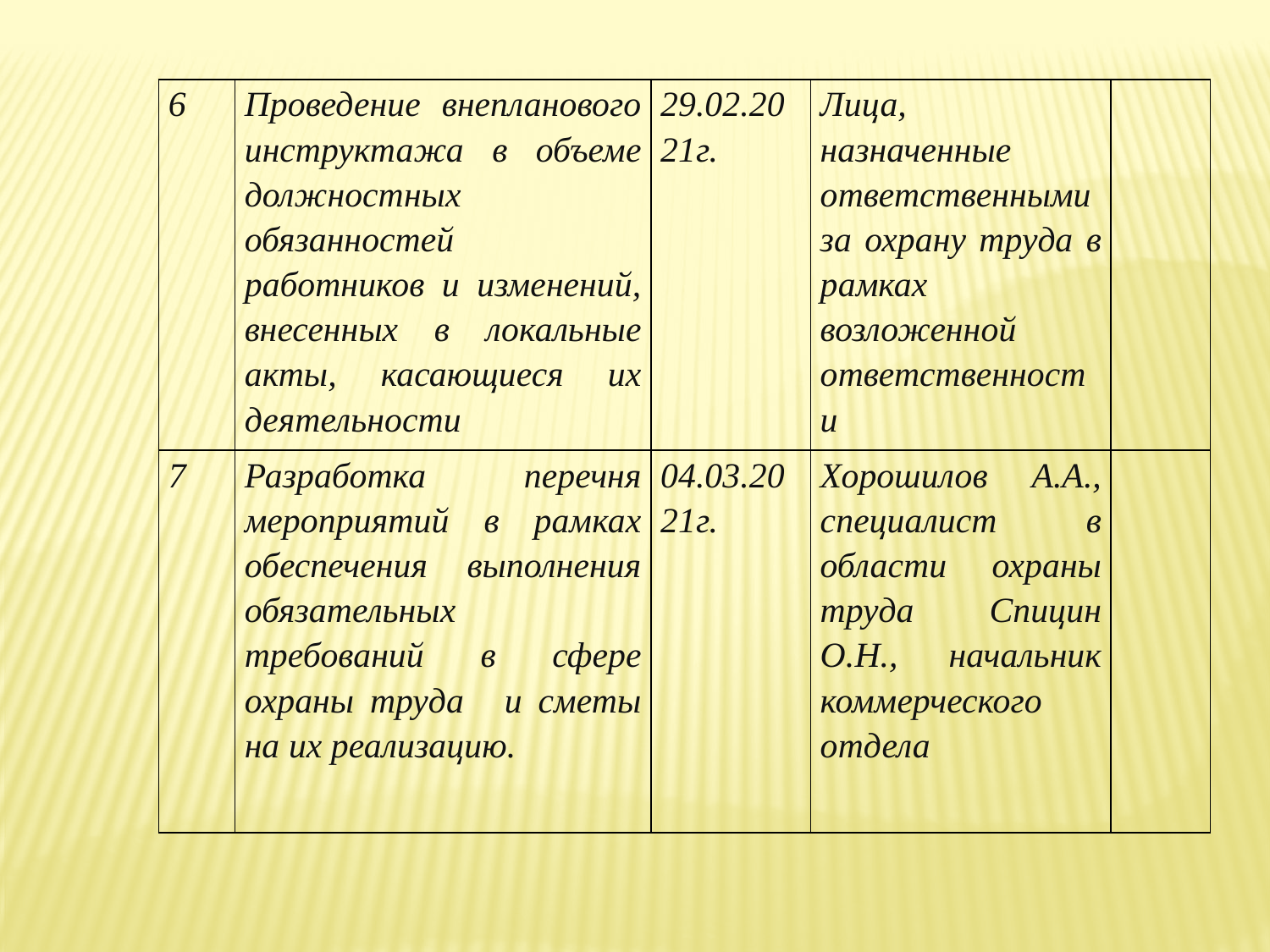

| 6 | Проведение внепланового инструктажа в объеме должностных обязанностей работников и изменений, внесенных в локальные акты, касающиеся их деятельности | 29.02.2021г. | Лица, назначенные ответственными за охрану труда в рамках возложенной ответственности |  |
| --- | --- | --- | --- | --- |
| 7 | Разработка перечня мероприятий в рамках обеспечения выполнения обязательных требований в сфере охраны труда   и сметы на их реализацию. | 04.03.2021г. | Хорошилов А.А., специалист в области охраны труда   Спицин О.Н., начальник коммерческого отдела |  |